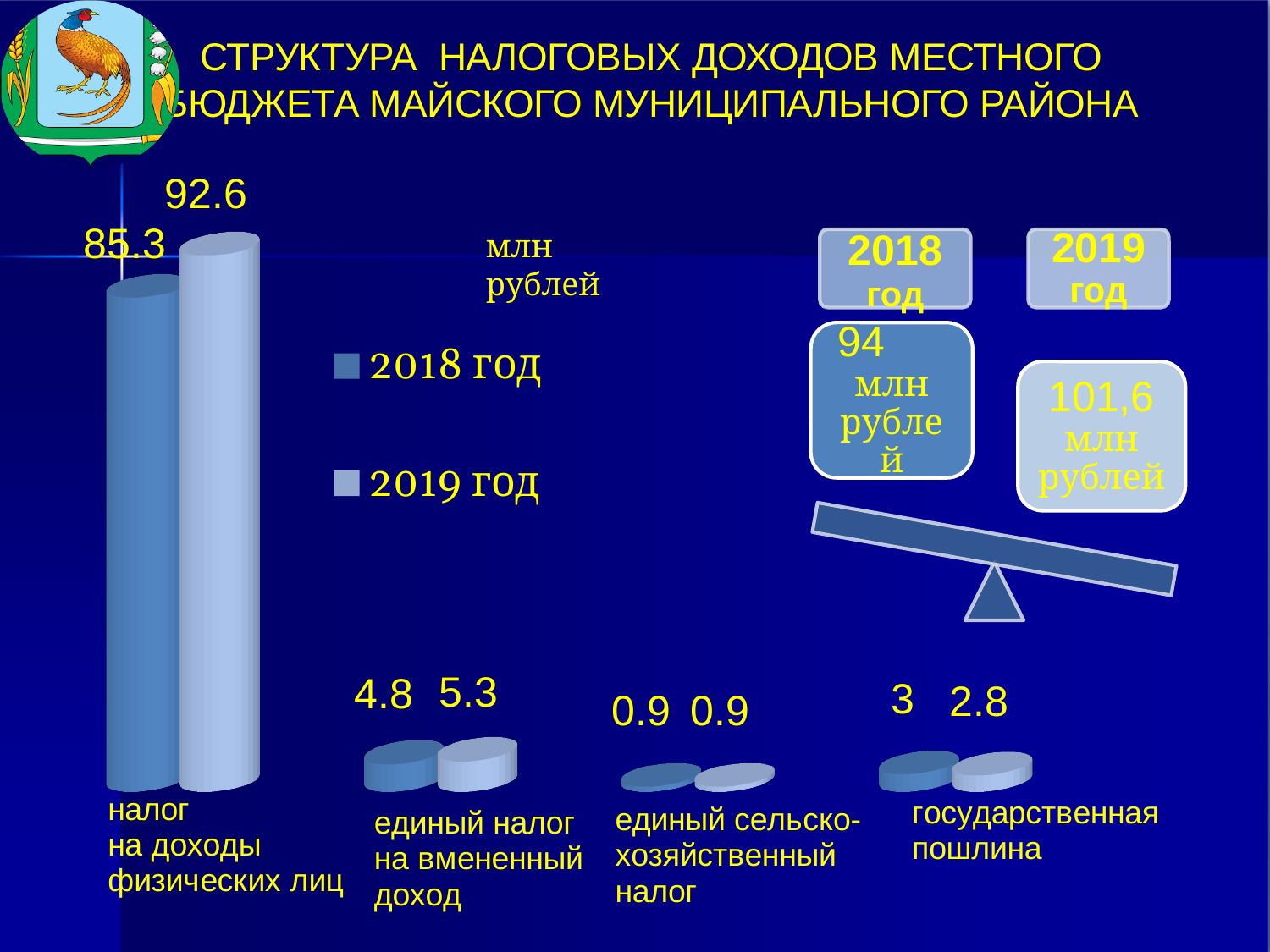

# СТРУКТУРА  НАЛОГОВЫХ ДОХОДОВ МЕСТНОГО БЮДЖЕТА МАЙСКОГО МУНИЦИПАЛЬНОГО РАЙОНА

[unsupported chart]

2018 год
2019 год
94       млн рублей
101,6 млн рублей
млн рублей